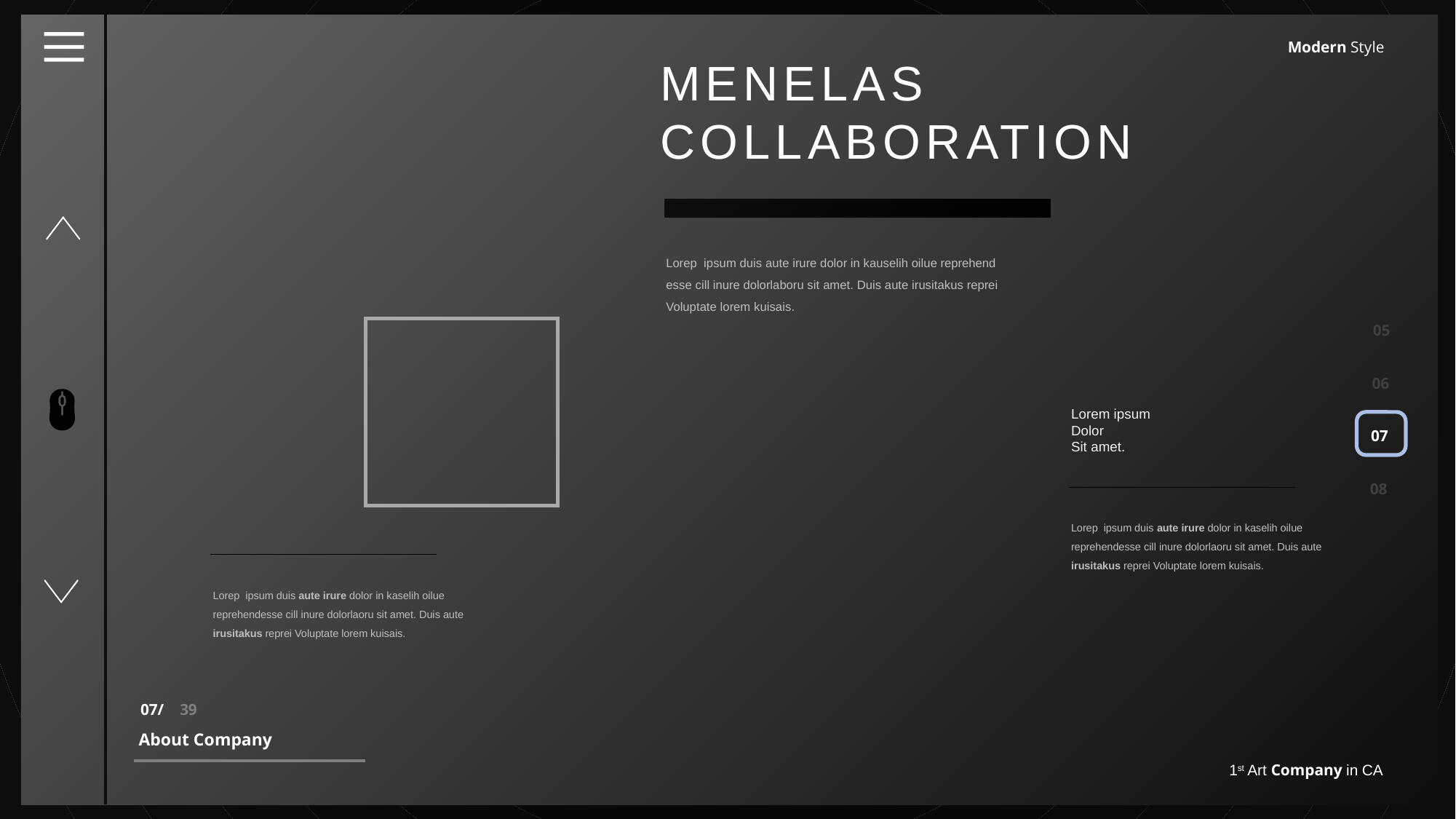

Modern Style
MENELAS
COLLABORATION

Lorep  ipsum duis aute irure dolor in kauselih oilue reprehend
esse cill inure dolorlaboru sit amet. Duis aute irusitakus reprei
Voluptate lorem kuisais.
05

06

Lorem ipsum
Dolor
Sit amet.

07
08
Lorep  ipsum duis aute irure dolor in kaselih oilue reprehendesse cill inure dolorlaoru sit amet. Duis aute irusitakus reprei Voluptate lorem kuisais.

Lorep  ipsum duis aute irure dolor in kaselih oilue reprehendesse cill inure dolorlaoru sit amet. Duis aute irusitakus reprei Voluptate lorem kuisais.
07/    39
About Company
1st Art Company in CA